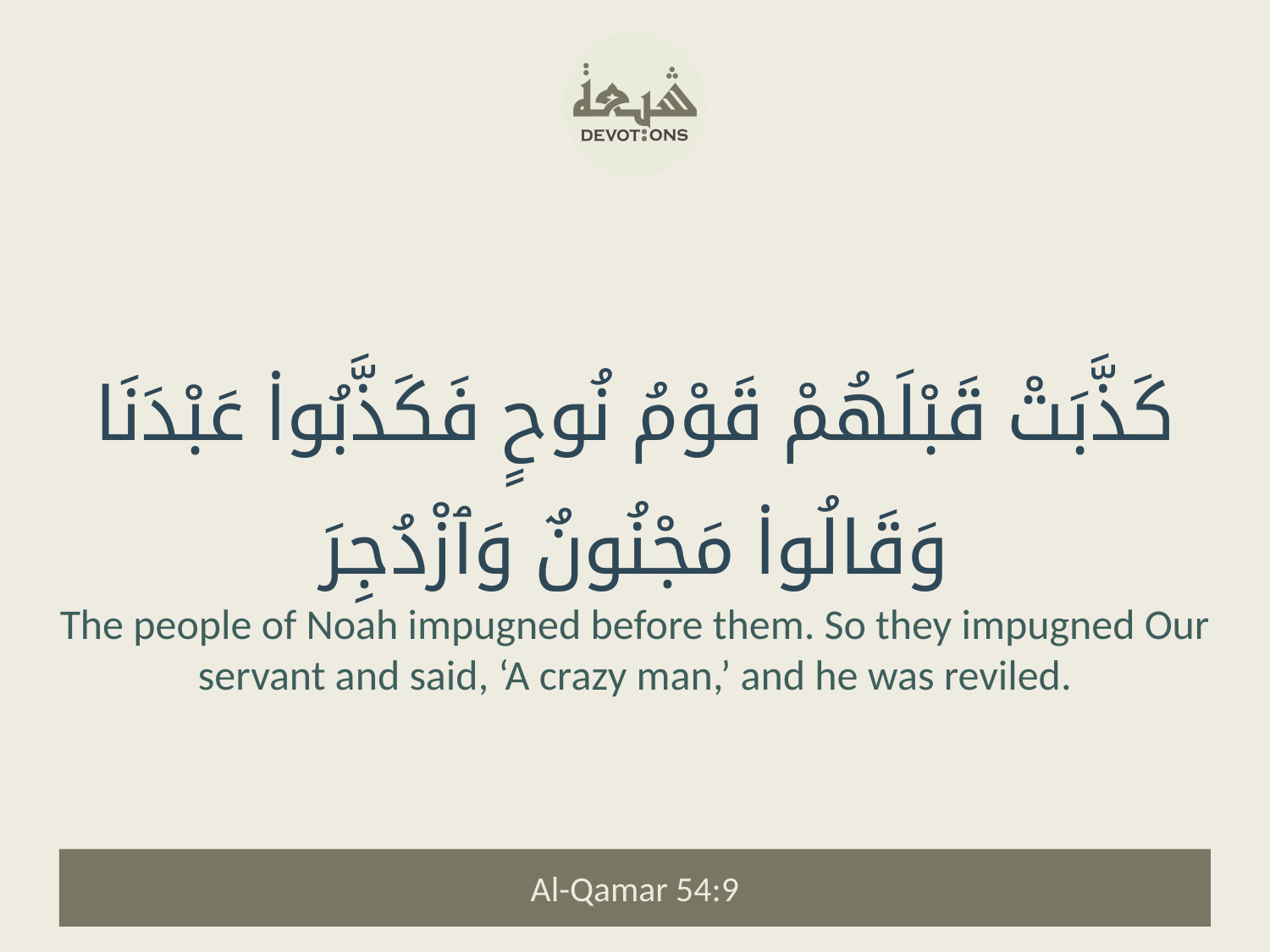

كَذَّبَتْ قَبْلَهُمْ قَوْمُ نُوحٍ فَكَذَّبُوا۟ عَبْدَنَا وَقَالُوا۟ مَجْنُونٌ وَٱزْدُجِرَ
The people of Noah impugned before them. So they impugned Our servant and said, ‘A crazy man,’ and he was reviled.
Al-Qamar 54:9